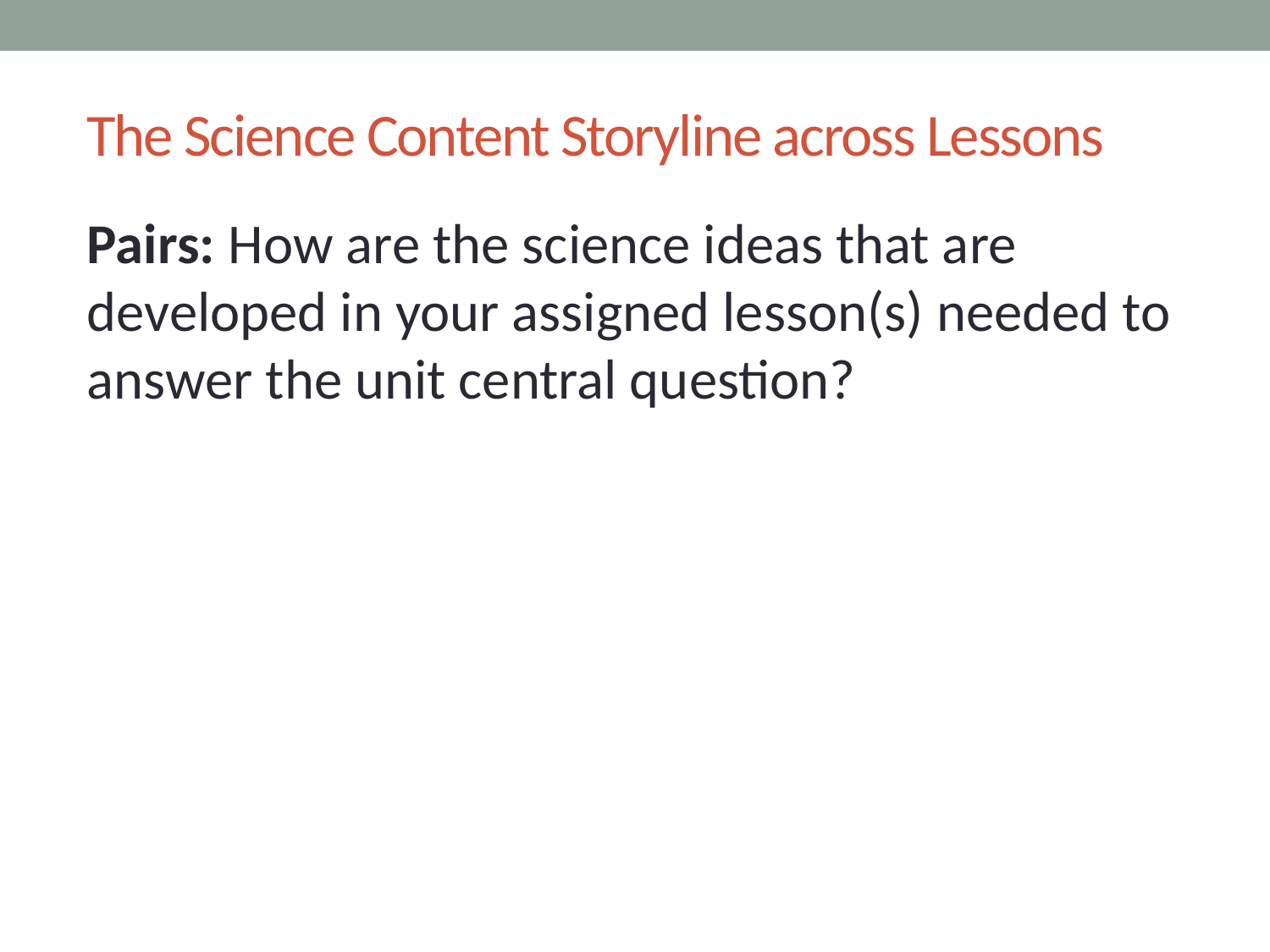

# The Science Content Storyline across Lessons
Pairs: How are the science ideas that are developed in your assigned lesson(s) needed to answer the unit central question?